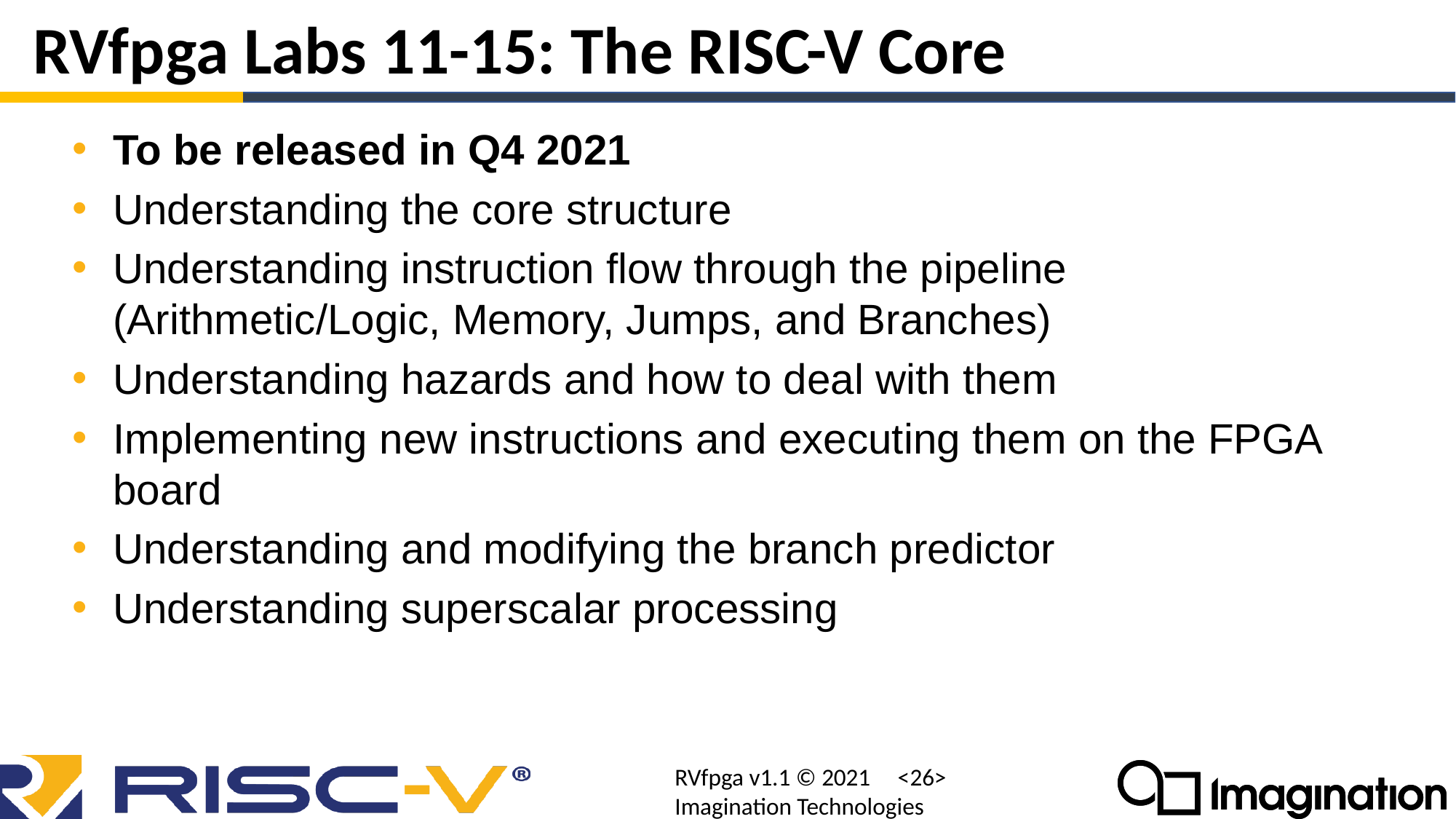

# RVfpga Labs 11-15: The RISC-V Core
To be released in Q4 2021
Understanding the core structure
Understanding instruction flow through the pipeline (Arithmetic/Logic, Memory, Jumps, and Branches)
Understanding hazards and how to deal with them
Implementing new instructions and executing them on the FPGA board
Understanding and modifying the branch predictor
Understanding superscalar processing